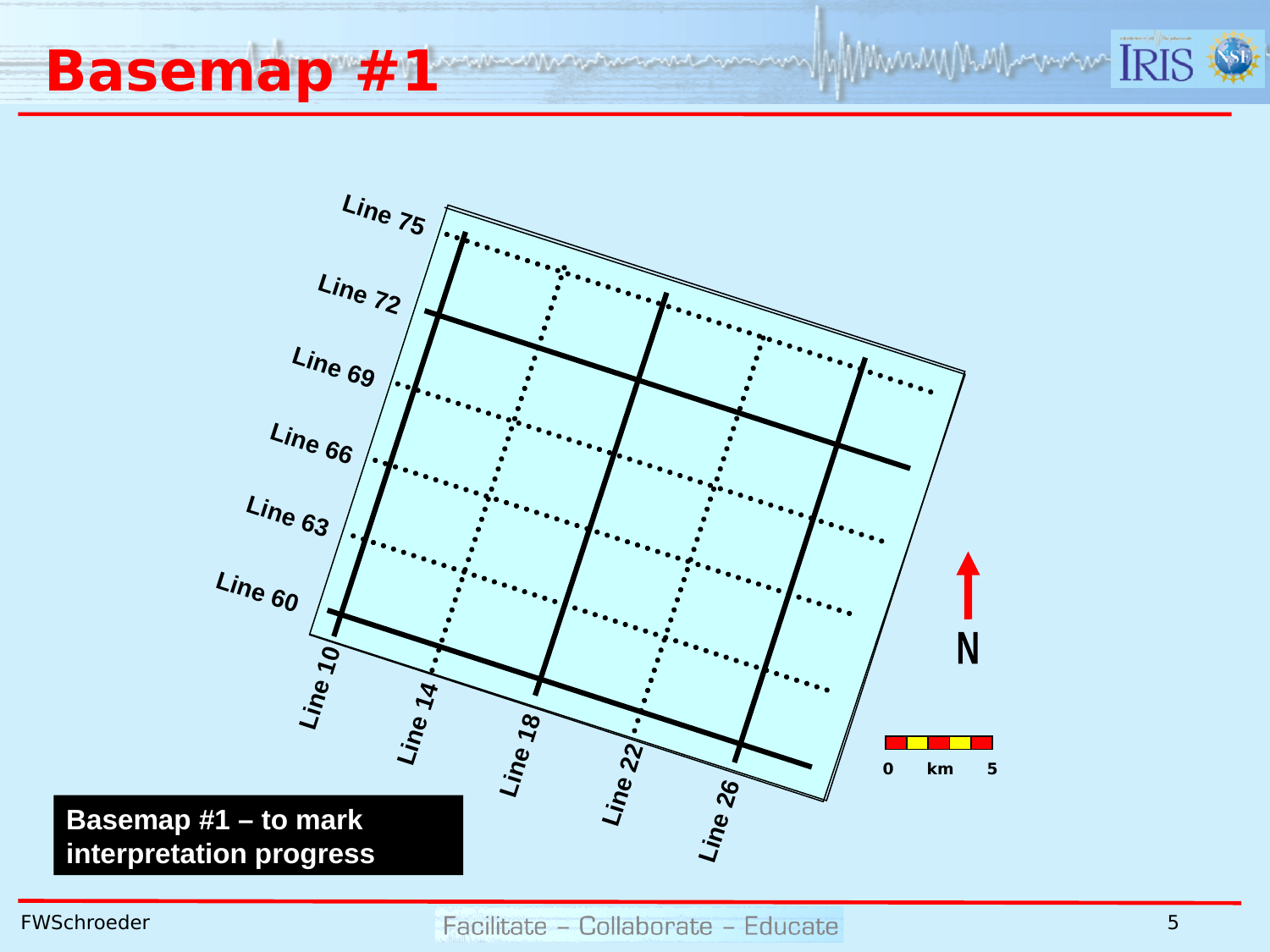

# Basemap #1
Line 75

Line 72

Line 69

Line 66

Line 63

Line 60

N
Line 10
Line 14

Line 18
 0      km      5
Line 22
Basemap #1 – to mark 	interpretation progress
Line 26